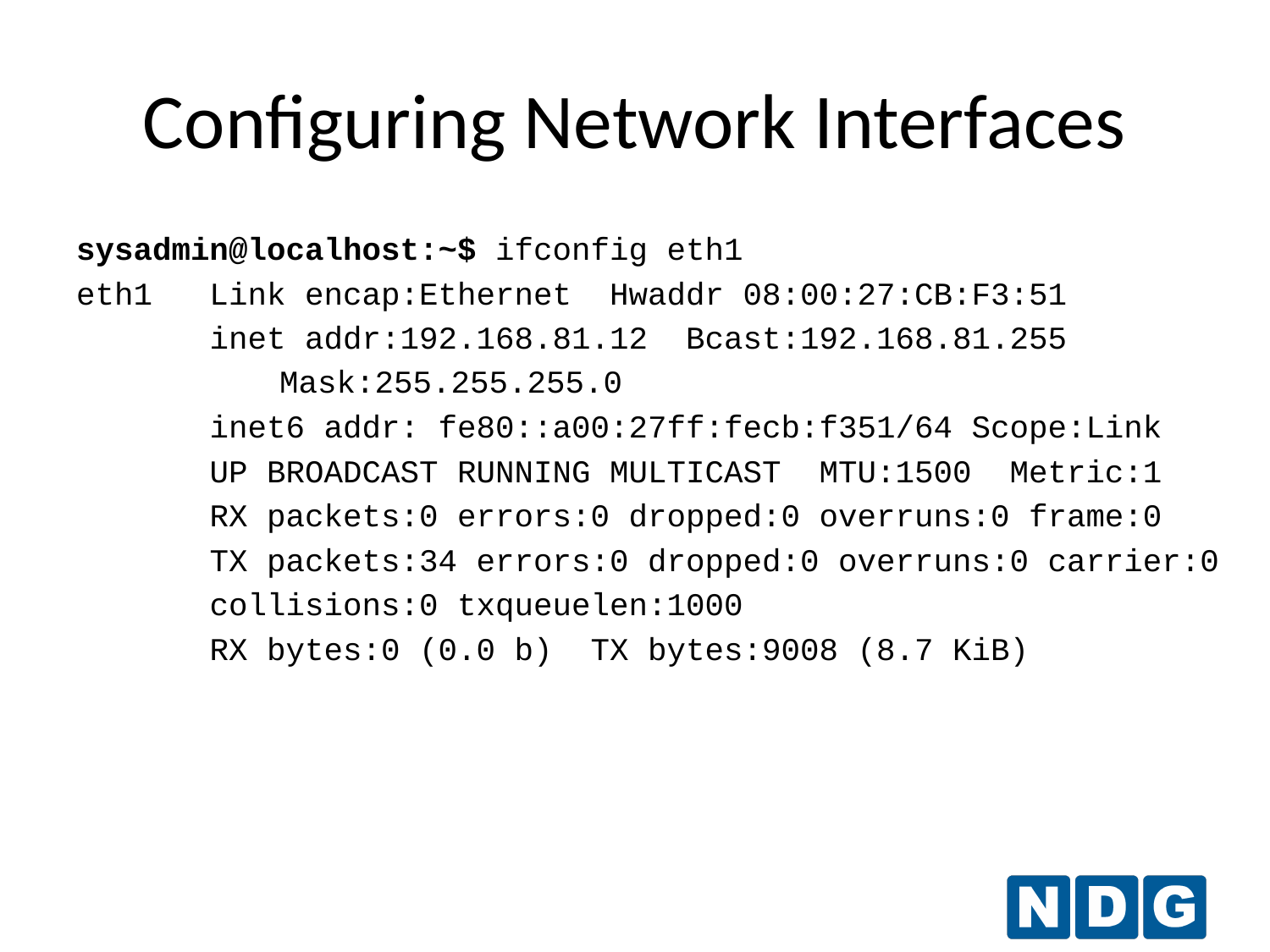

# Configuring Network Interfaces
sysadmin@localhost:~$ ifconfig eth1
eth1   Link encap:Ethernet  Hwaddr 08:00:27:CB:F3:51
       inet addr:192.168.81.12  Bcast:192.168.81.255
	    Mask:255.255.255.0
       inet6 addr: fe80::a00:27ff:fecb:f351/64 Scope:Link
       UP BROADCAST RUNNING MULTICAST  MTU:1500  Metric:1
       RX packets:0 errors:0 dropped:0 overruns:0 frame:0
       TX packets:34 errors:0 dropped:0 overruns:0 carrier:0
       collisions:0 txqueuelen:1000
       RX bytes:0 (0.0 b)  TX bytes:9008 (8.7 KiB)